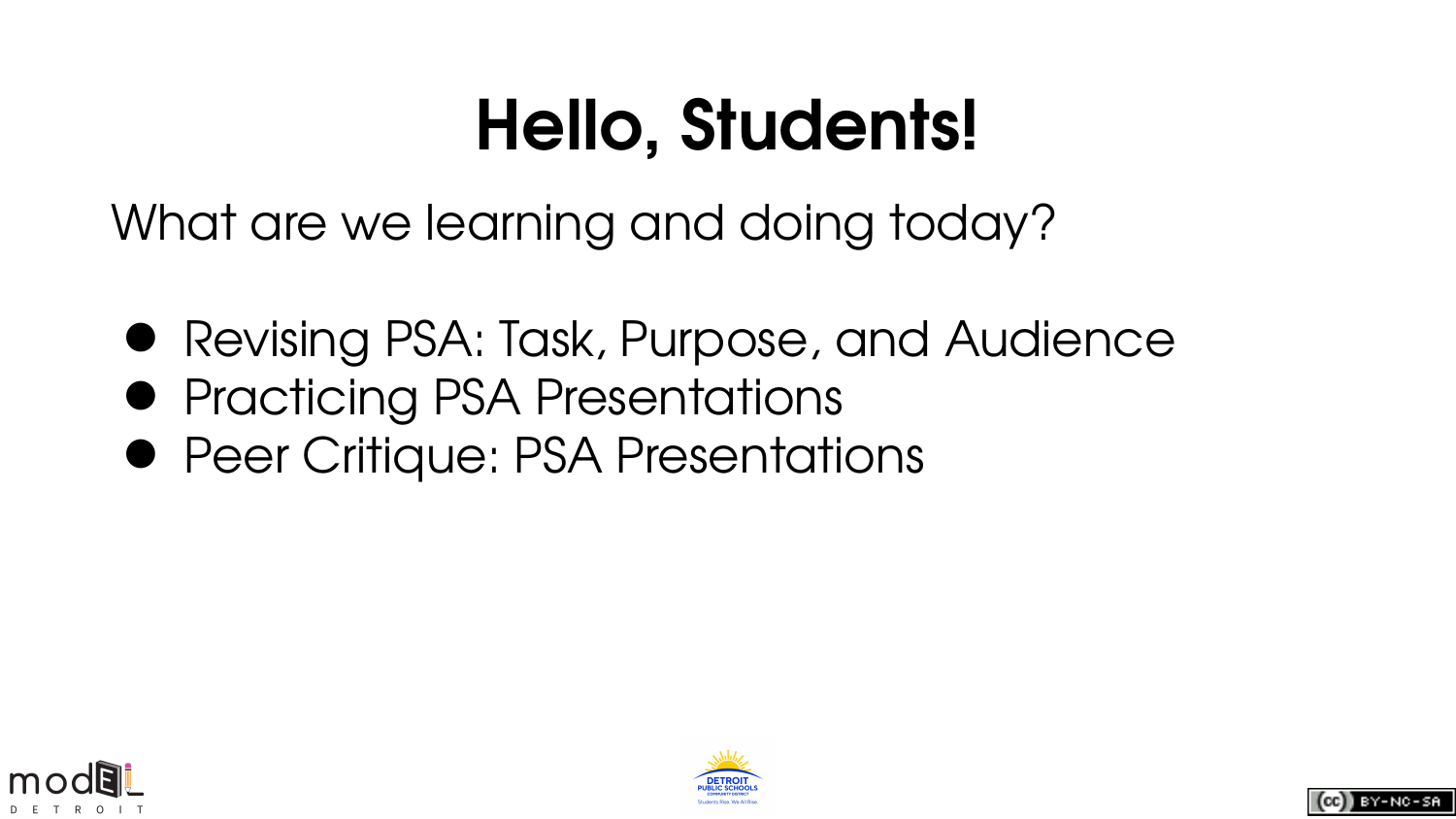

# Hello, Students!
What are we learning and doing today?

Revising PSA: Task, Purpose, and Audience
Practicing PSA Presentations
Peer Critique: PSA Presentations